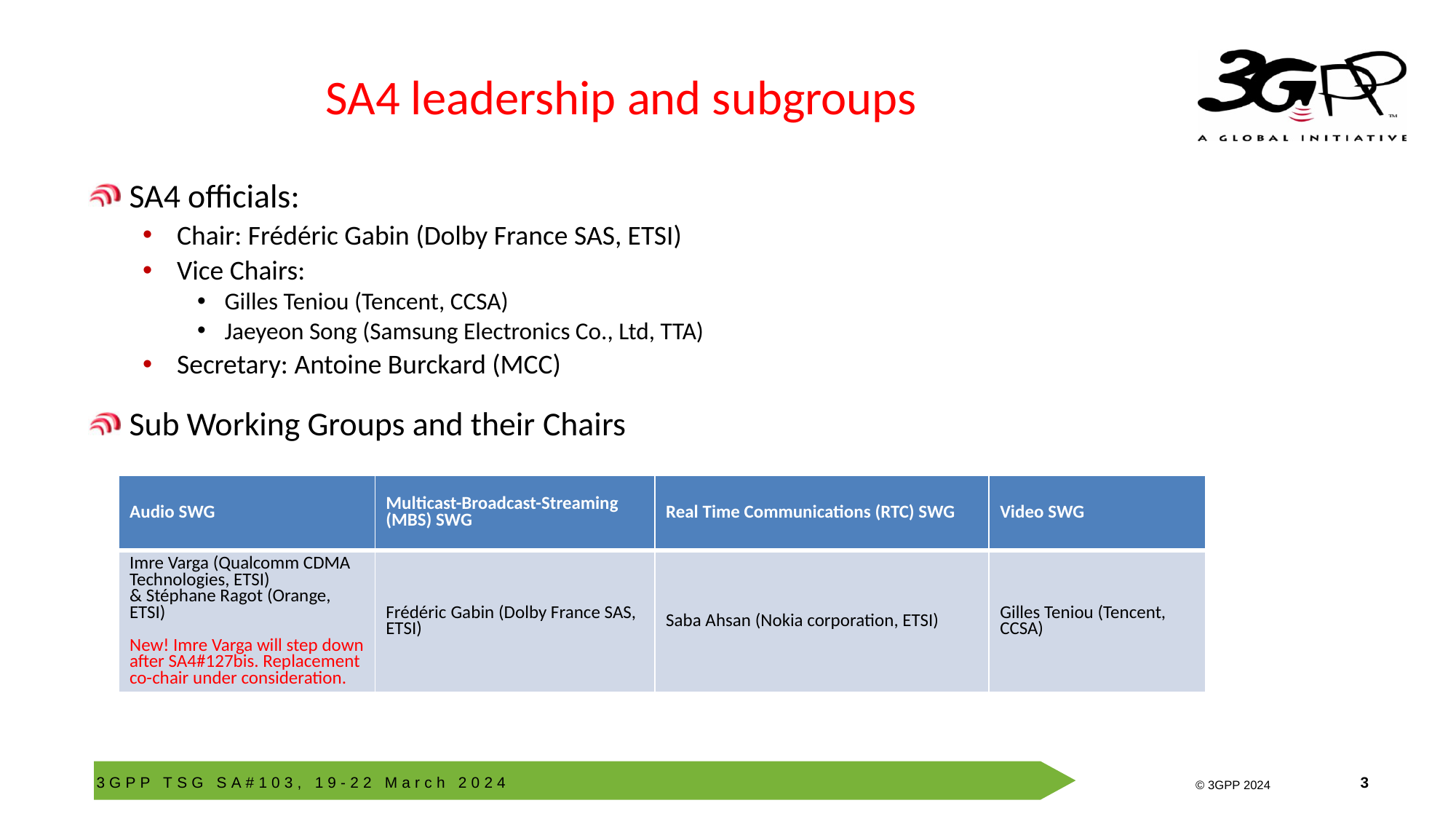

# SA4 leadership and subgroups
SA4 officials:
Chair: Frédéric Gabin (Dolby France SAS, ETSI)
Vice Chairs:
Gilles Teniou (Tencent, CCSA)
Jaeyeon Song (Samsung Electronics Co., Ltd, TTA)
Secretary: Antoine Burckard (MCC)
Sub Working Groups and their Chairs

| Audio SWG | Multicast-Broadcast-Streaming (MBS) SWG | Real Time Communications (RTC) SWG | Video SWG |
| --- | --- | --- | --- |
| Imre Varga (Qualcomm CDMA Technologies, ETSI) & Stéphane Ragot (Orange, ETSI) New! Imre Varga will step down after SA4#127bis. Replacement co-chair under consideration. | Frédéric Gabin (Dolby France SAS, ETSI) | Saba Ahsan (Nokia corporation, ETSI) | Gilles Teniou (Tencent, CCSA) |